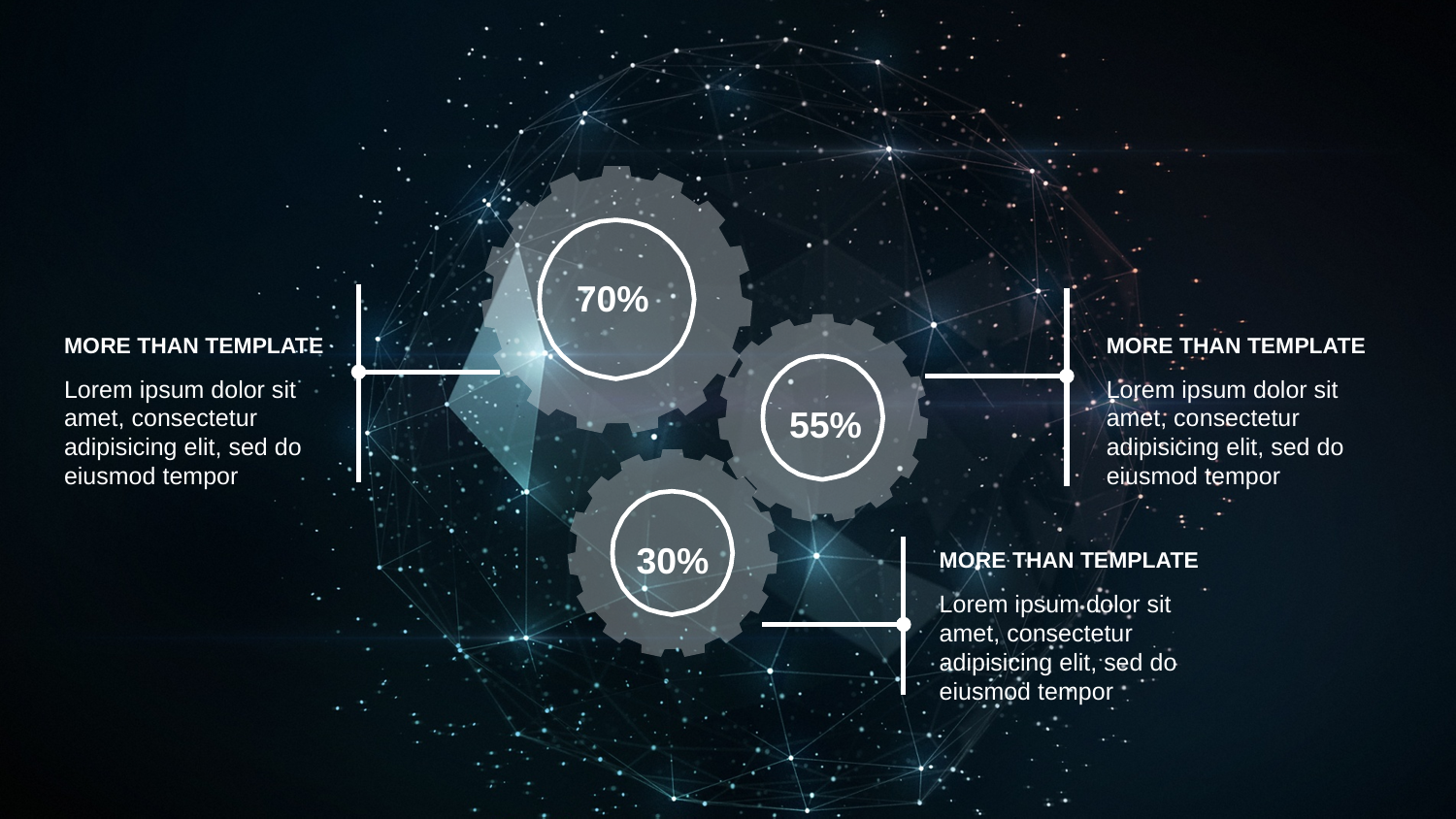

70%

55%

30%

MORE THAN TEMPLATE
Lorem ipsum dolor sit amet, consectetur adipisicing elit, sed do eiusmod tempor
MORE THAN TEMPLATE
Lorem ipsum dolor sit amet, consectetur adipisicing elit, sed do eiusmod tempor
MORE THAN TEMPLATE
Lorem ipsum dolor sit amet, consectetur adipisicing elit, sed do eiusmod tempor